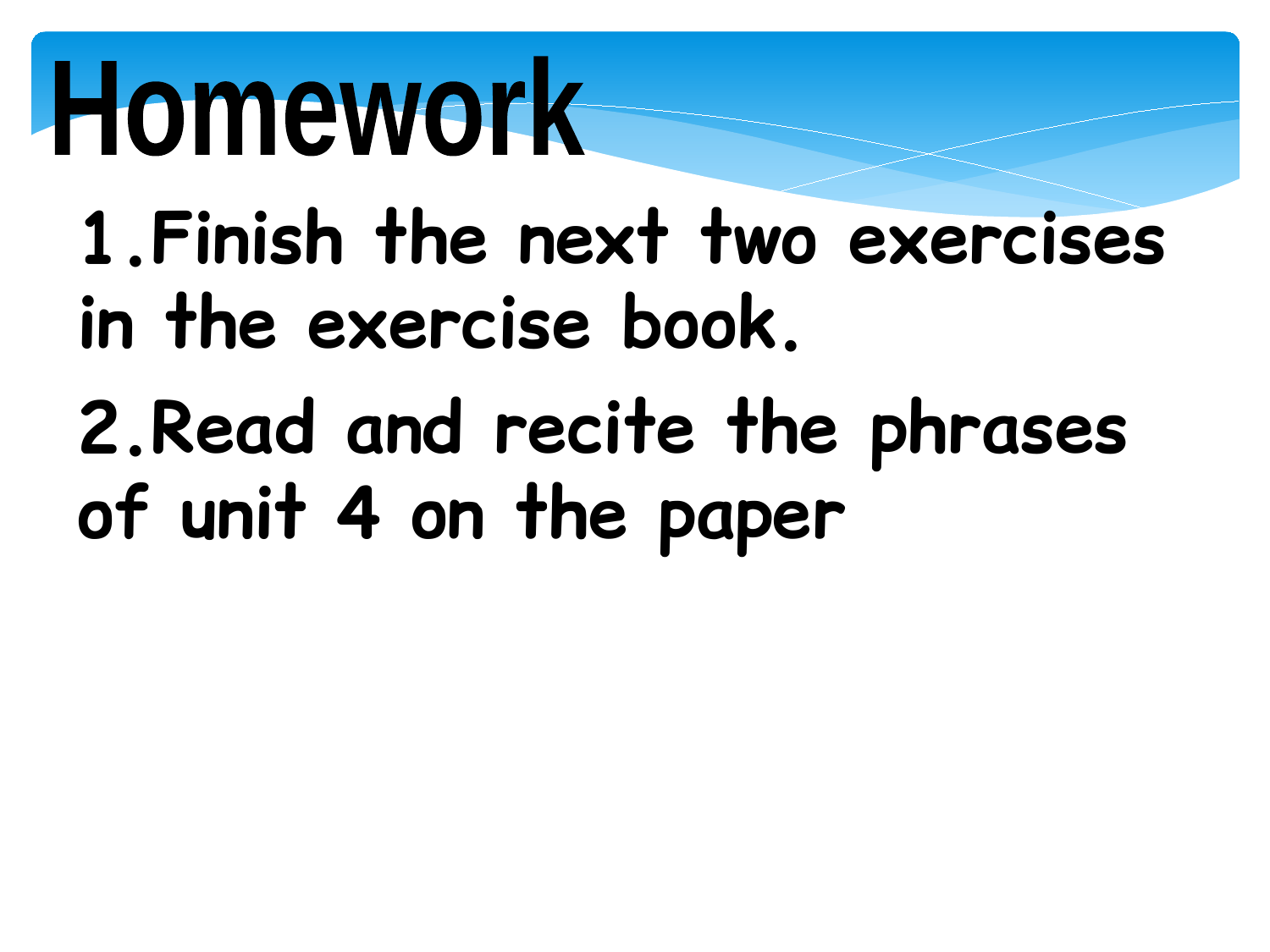

Homework
1.Finish the next two exercises in the exercise book.
2.Read and recite the phrases of unit 4 on the paper